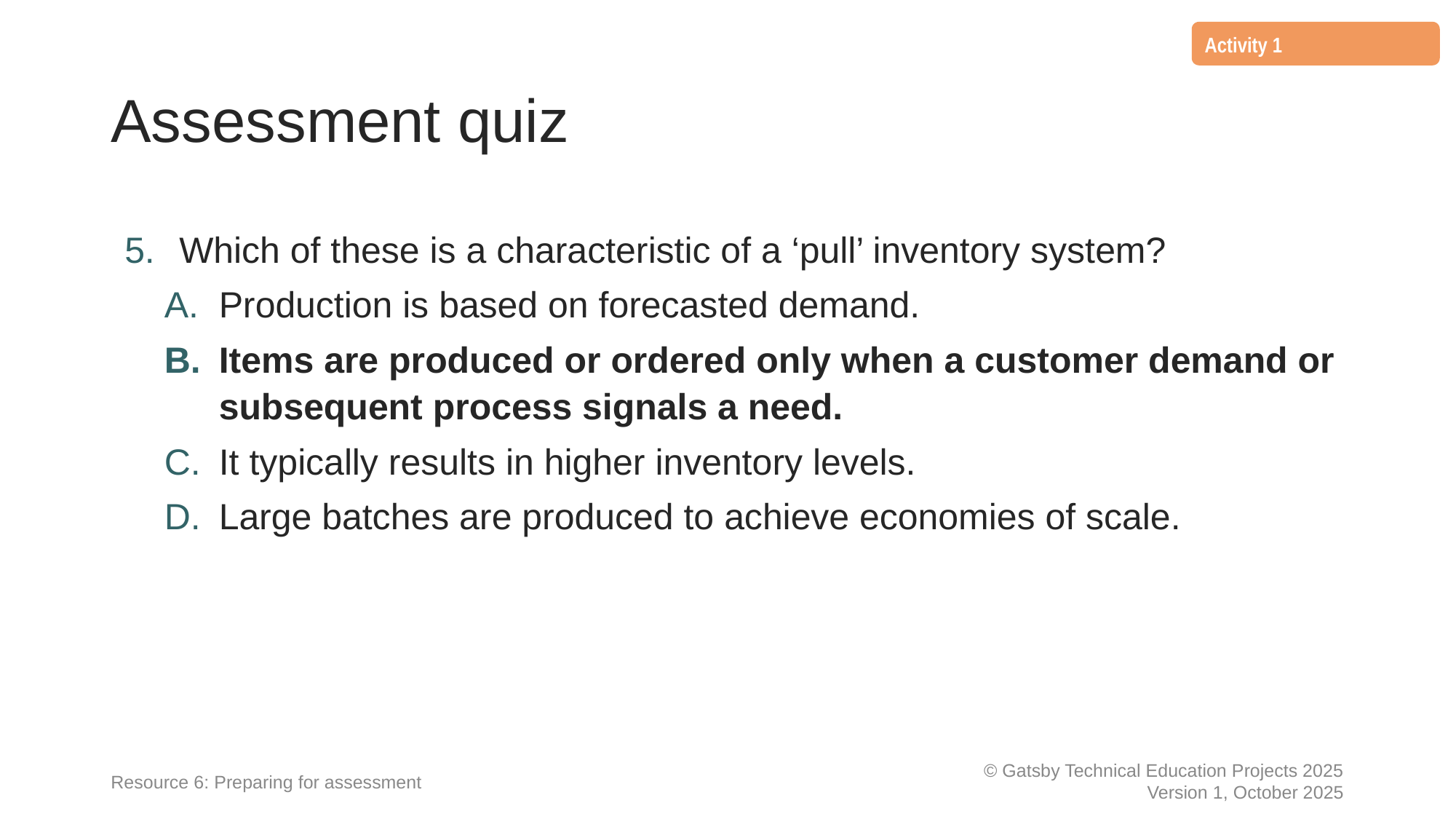

Activity 1
# Assessment quiz
Which of these is a characteristic of a ‘pull’ inventory system?
Production is based on forecasted demand.
Items are produced or ordered only when a customer demand or subsequent process signals a need.
It typically results in higher inventory levels.
Large batches are produced to achieve economies of scale.
Resource 6: Preparing for assessment